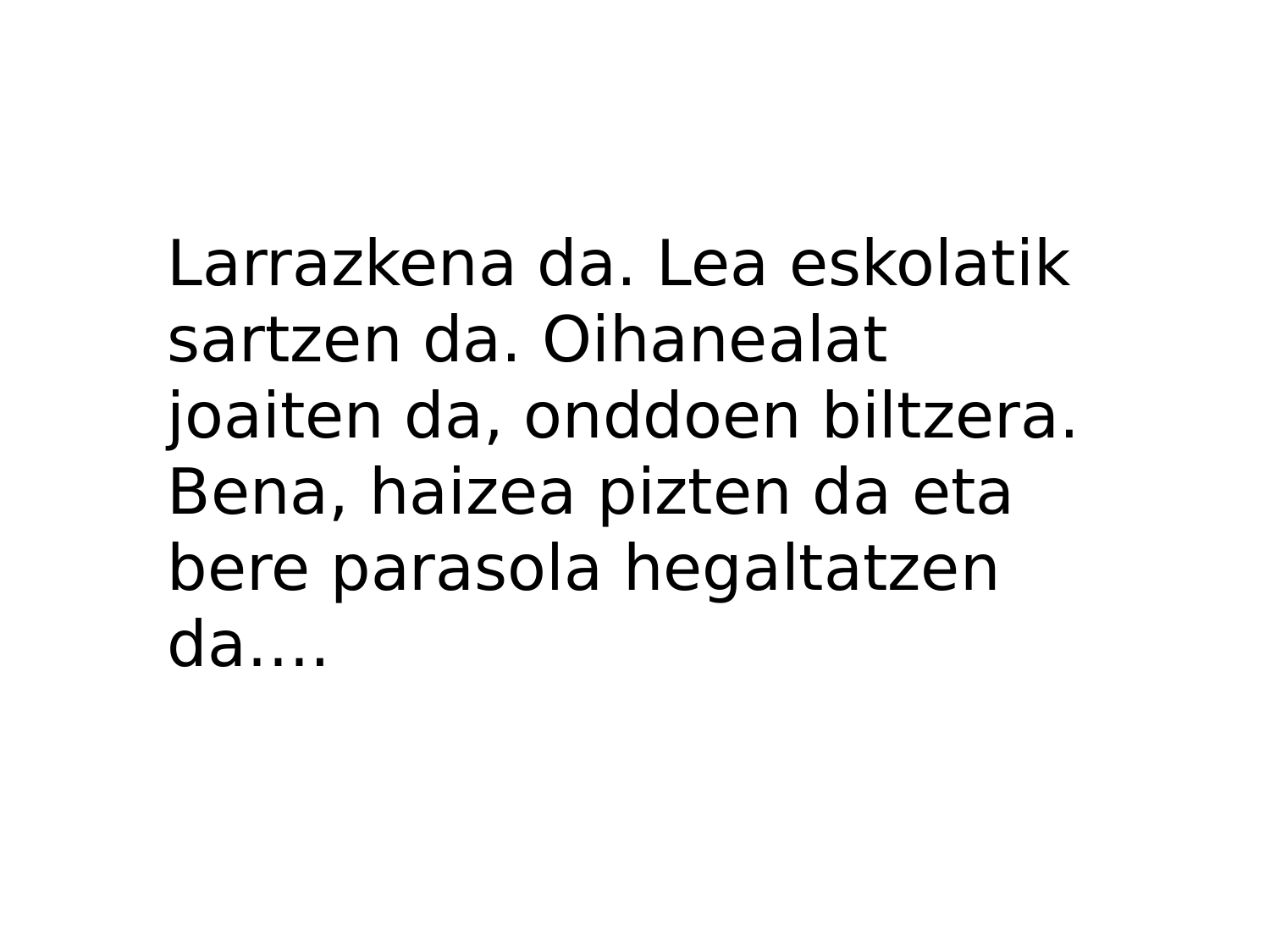

Larrazkena da. Lea eskolatik sartzen da. Oihanealat joaiten da, onddoen biltzera. Bena, haizea pizten da eta bere parasola hegaltatzen da….